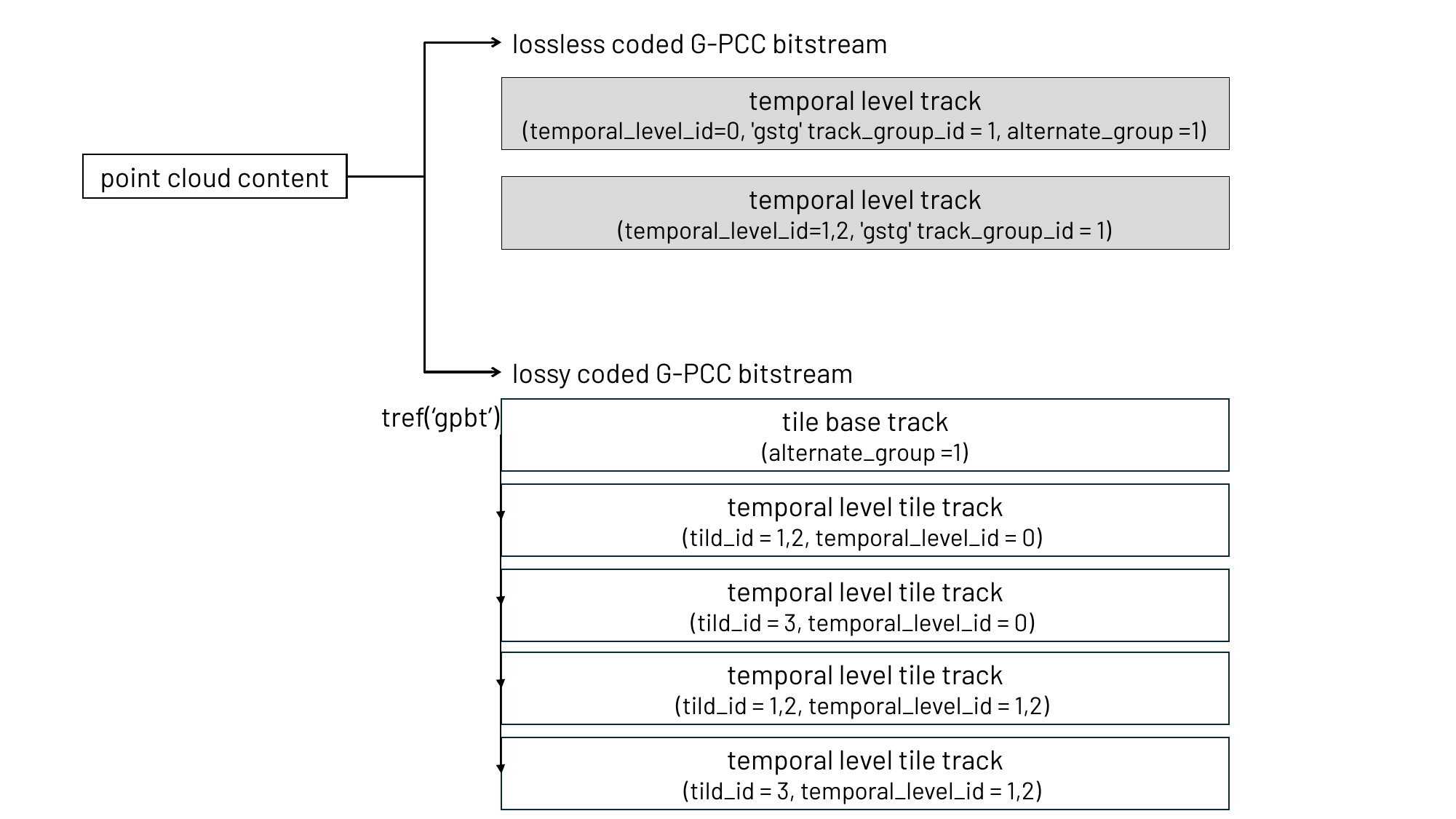

lossless coded G-PCC bitstream
temporal level track
(temporal_level_id=0, 'gstg' track_group_id = 1, alternate_group =1)
point cloud content
temporal level track
(temporal_level_id=1,2, 'gstg' track_group_id = 1)
lossy coded G-PCC bitstream
tref(‘gpbt’)
tile base track
(alternate_group =1)
temporal level tile track
(tild_id = 1,2, temporal_level_id = 0)
temporal level tile track
(tild_id = 3, temporal_level_id = 0)
temporal level tile track
(tild_id = 1,2, temporal_level_id = 1,2)
temporal level tile track
(tild_id = 3, temporal_level_id = 1,2)